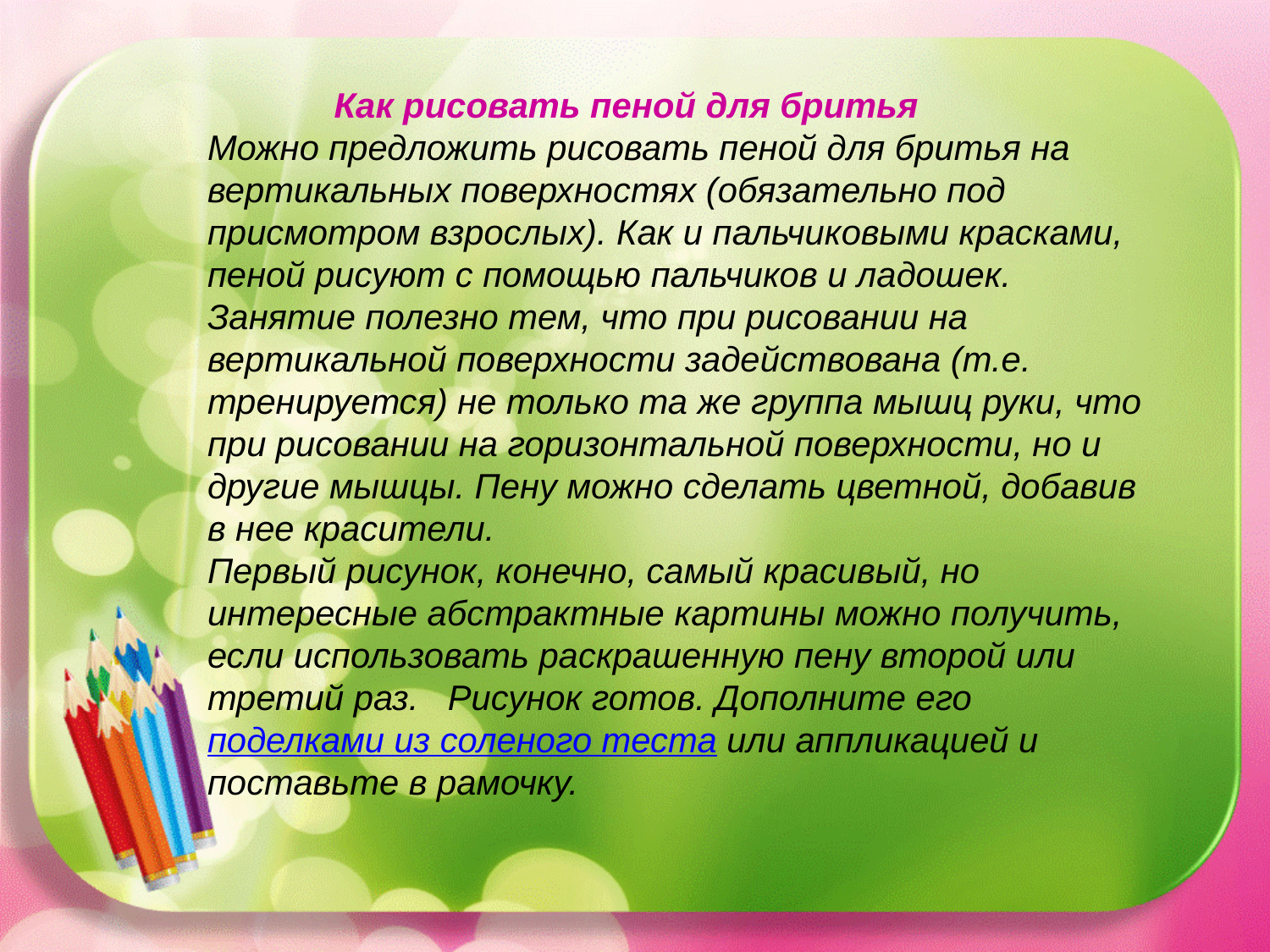

Как рисовать пеной для бритья
Можно предложить рисовать пеной для бритья на вертикальных поверхностях (обязательно под присмотром взрослых). Как и пальчиковыми красками, пеной рисуют с помощью пальчиков и ладошек.
Занятие полезно тем, что при рисовании на вертикальной поверхности задействована (т.е. тренируется) не только та же группа мышц руки, что при рисовании на горизонтальной поверхности, но и другие мышцы. Пену можно сделать цветной, добавив в нее красители.
Первый рисунок, конечно, самый красивый, но интересные абстрактные картины можно получить, если использовать раскрашенную пену второй или третий раз.   Рисунок готов. Дополните его поделками из соленого теста или аппликацией и поставьте в рамочку.